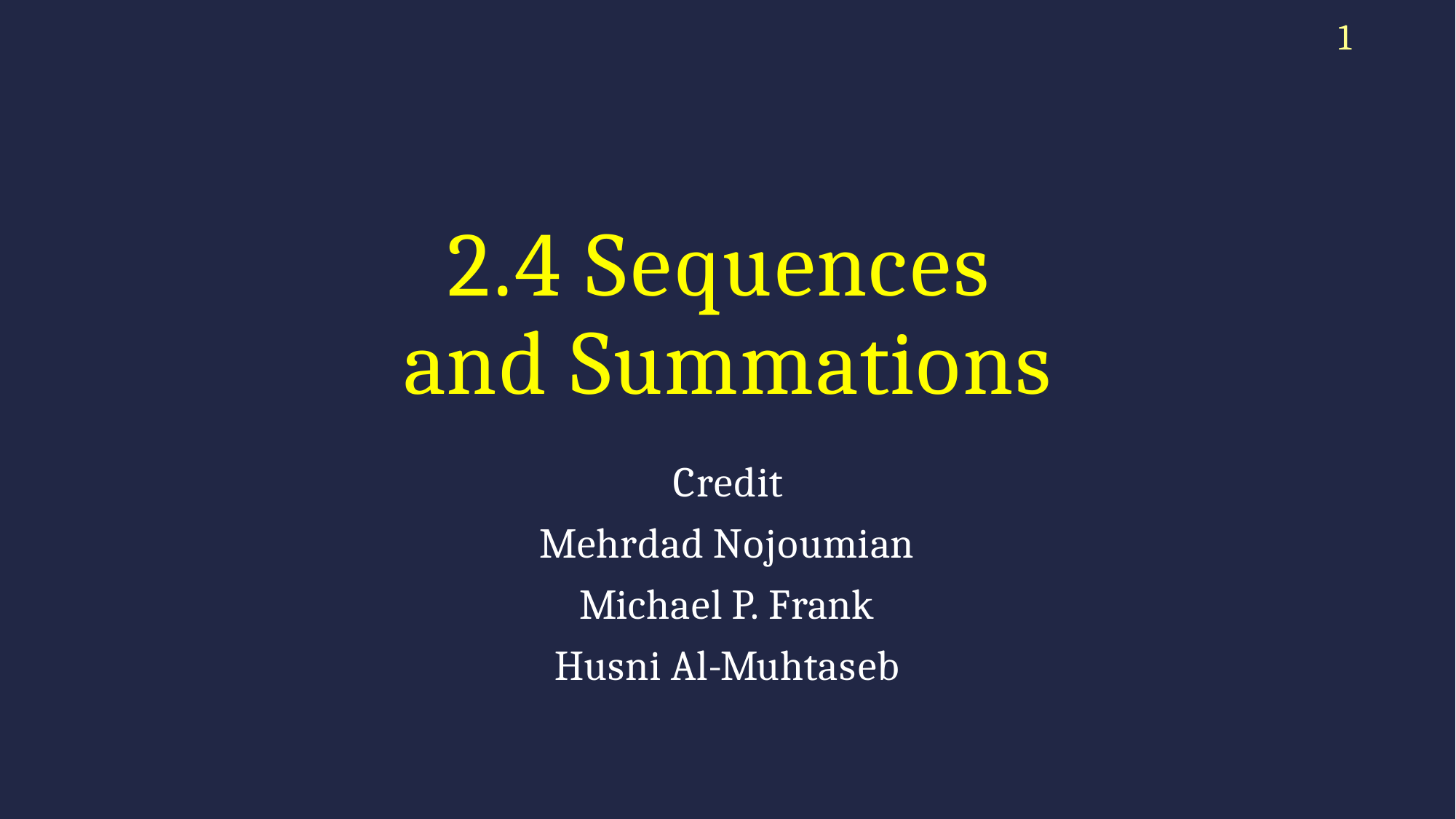

1
# 2.4 Sequences and Summations
Credit
Mehrdad Nojoumian
Michael P. Frank
Husni Al-Muhtaseb